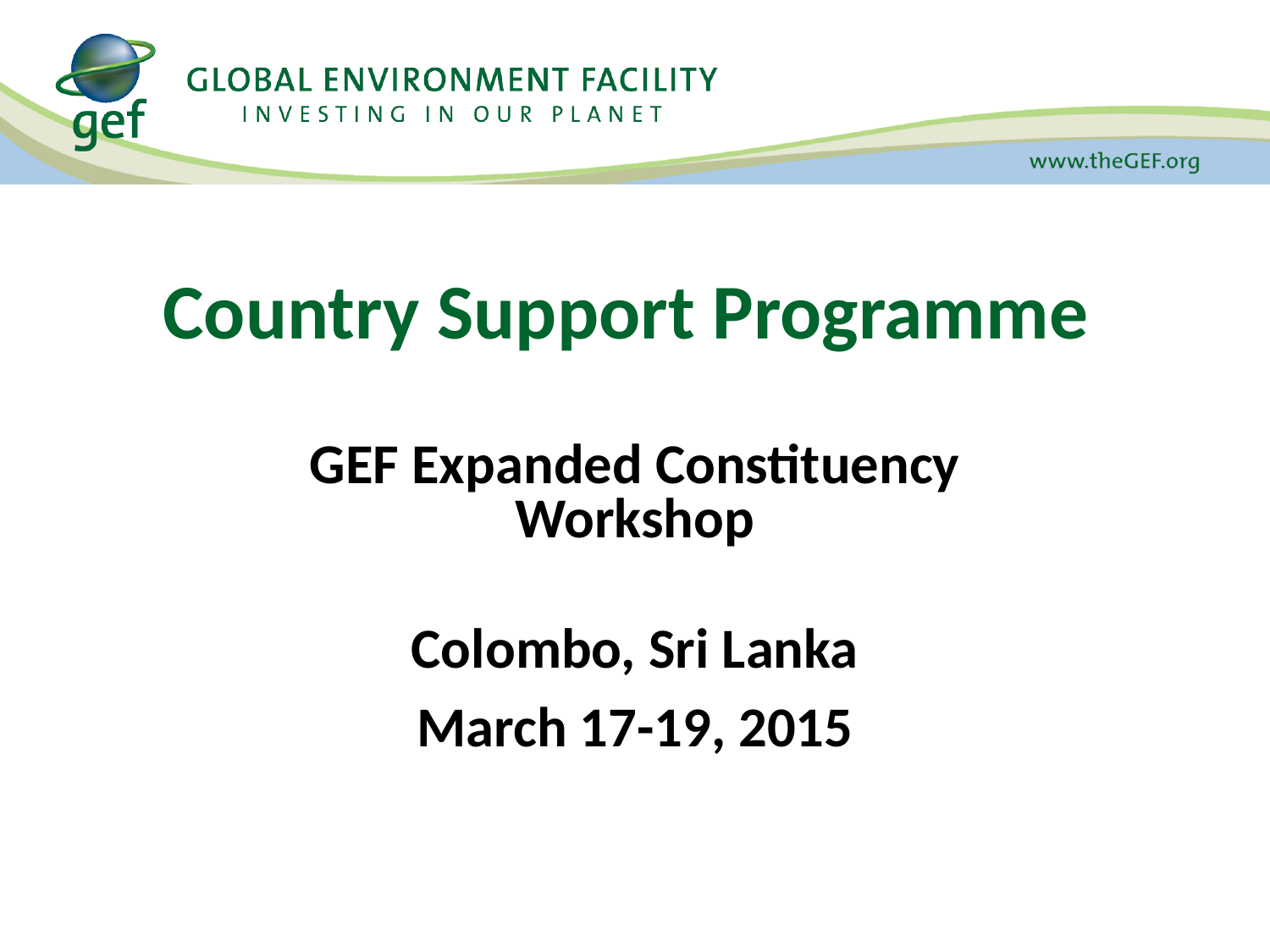

# Country Support Programme
GEF Expanded Constituency Workshop

Colombo, Sri Lanka
March 17-19, 2015